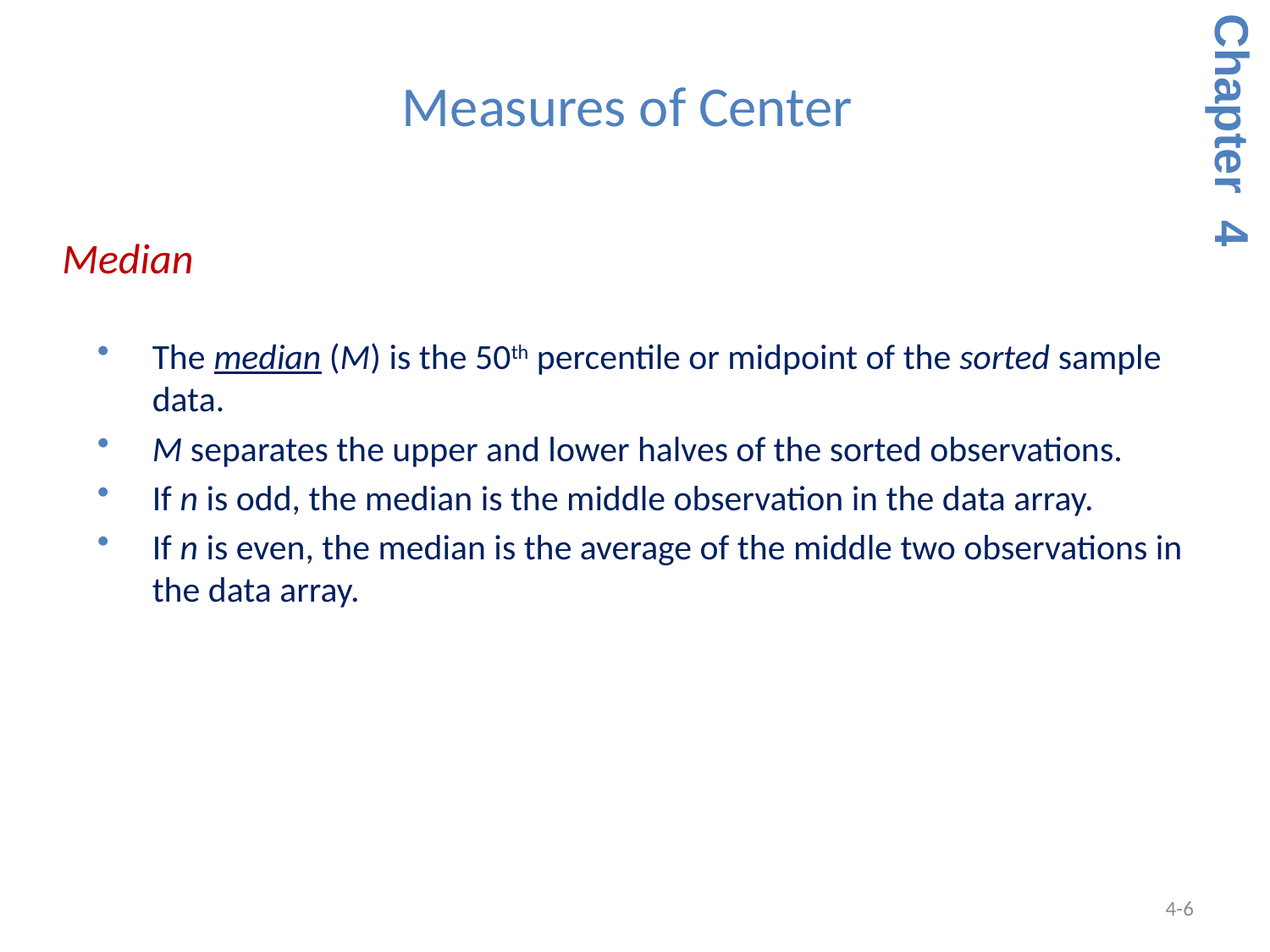

Measures of Center
Chapter  4
 Median
The median (M) is the 50th percentile or midpoint of the sorted sample data.
M separates the upper and lower halves of the sorted observations.
If n is odd, the median is the middle observation in the data array.
If n is even, the median is the average of the middle two observations in the data array.

4-6